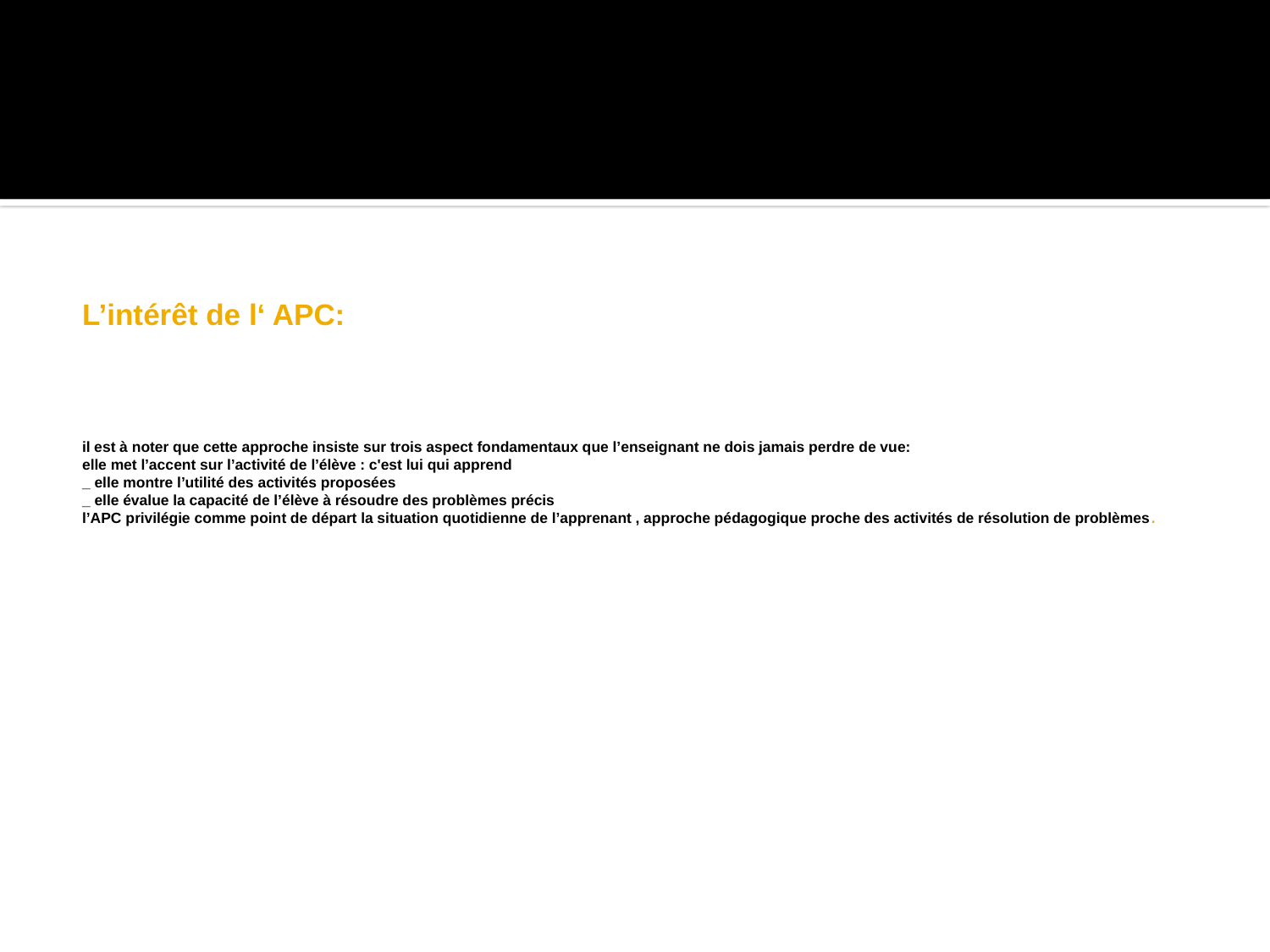

# L’intérêt de l‘ APC: il est à noter que cette approche insiste sur trois aspect fondamentaux que l’enseignant ne dois jamais perdre de vue: elle met l’accent sur l’activité de l’élève : c'est lui qui apprend _ elle montre l’utilité des activités proposées _ elle évalue la capacité de l’élève à résoudre des problèmes précis l’APC privilégie comme point de départ la situation quotidienne de l’apprenant , approche pédagogique proche des activités de résolution de problèmes.